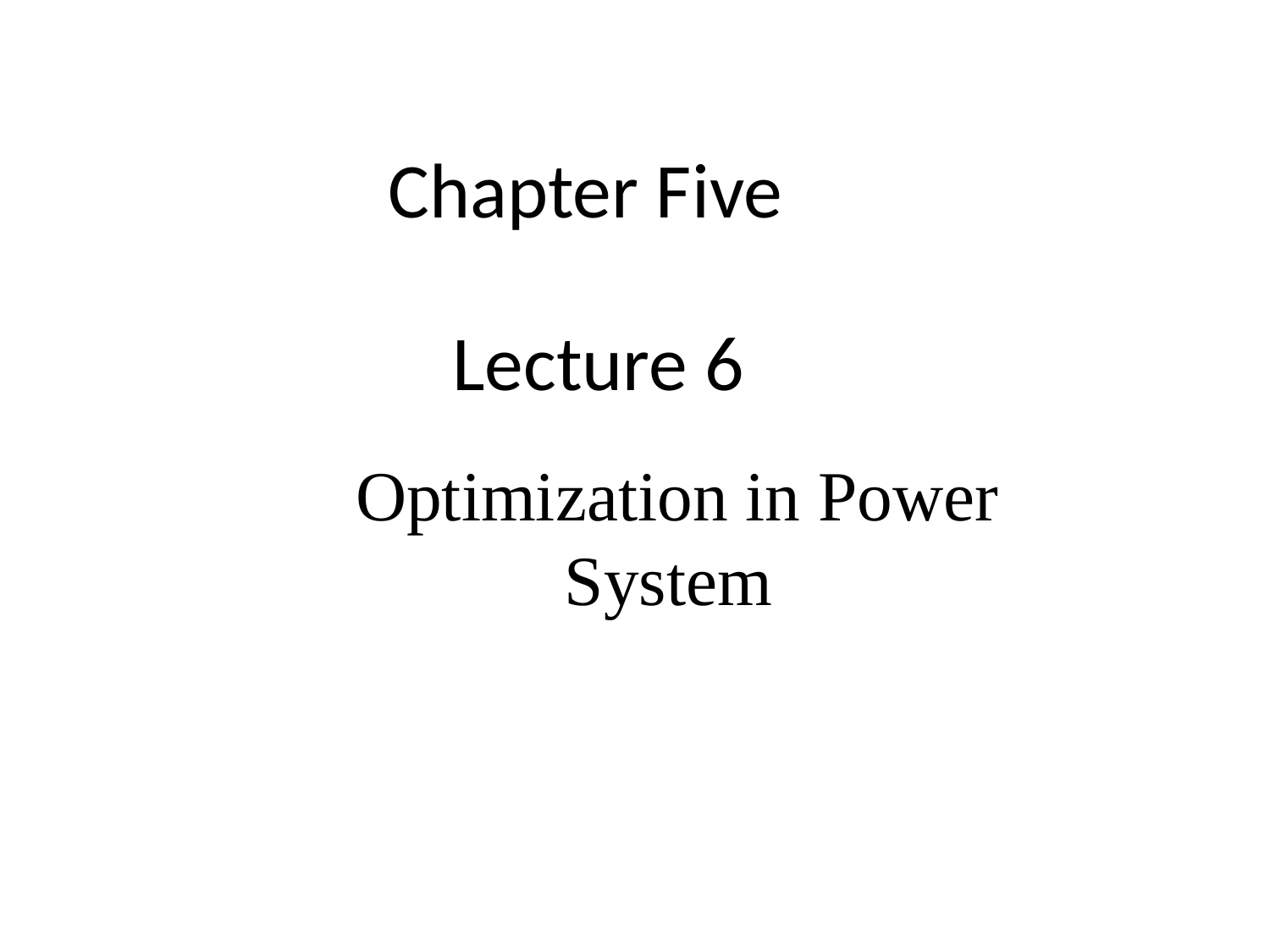

# Chapter Five
Lecture 6
Optimization in Power System